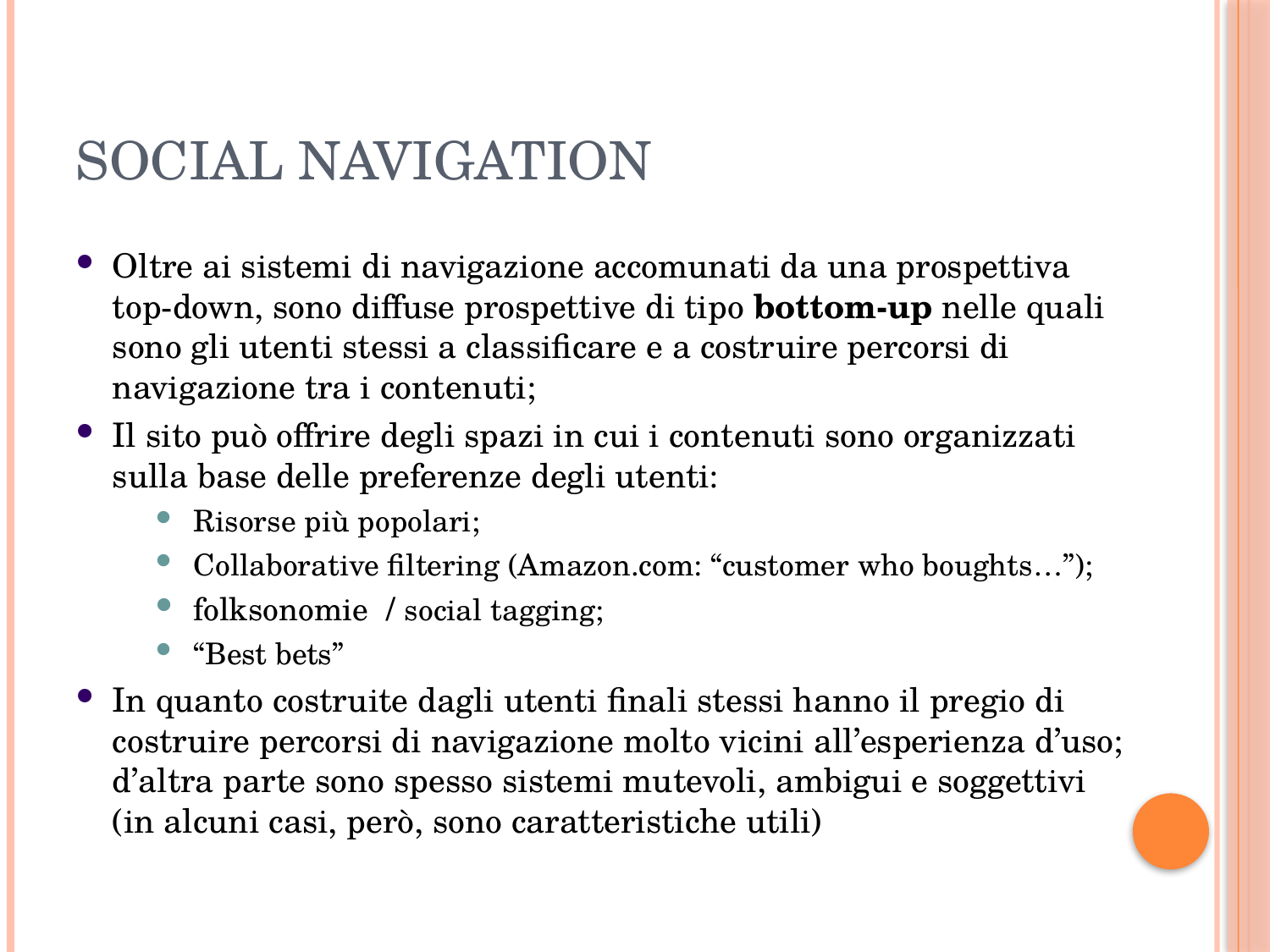

Social Navigation
Oltre ai sistemi di navigazione accomunati da una prospettiva top-down, sono diffuse prospettive di tipo bottom-up nelle quali sono gli utenti stessi a classificare e a costruire percorsi di navigazione tra i contenuti;
Il sito può offrire degli spazi in cui i contenuti sono organizzati sulla base delle preferenze degli utenti:
Risorse più popolari;
Collaborative filtering (Amazon.com: “customer who boughts…”);
folksonomie  / social tagging;
“Best bets”
In quanto costruite dagli utenti finali stessi hanno il pregio di costruire percorsi di navigazione molto vicini all’esperienza d’uso; d’altra parte sono spesso sistemi mutevoli, ambigui e soggettivi (in alcuni casi, però, sono caratteristiche utili)